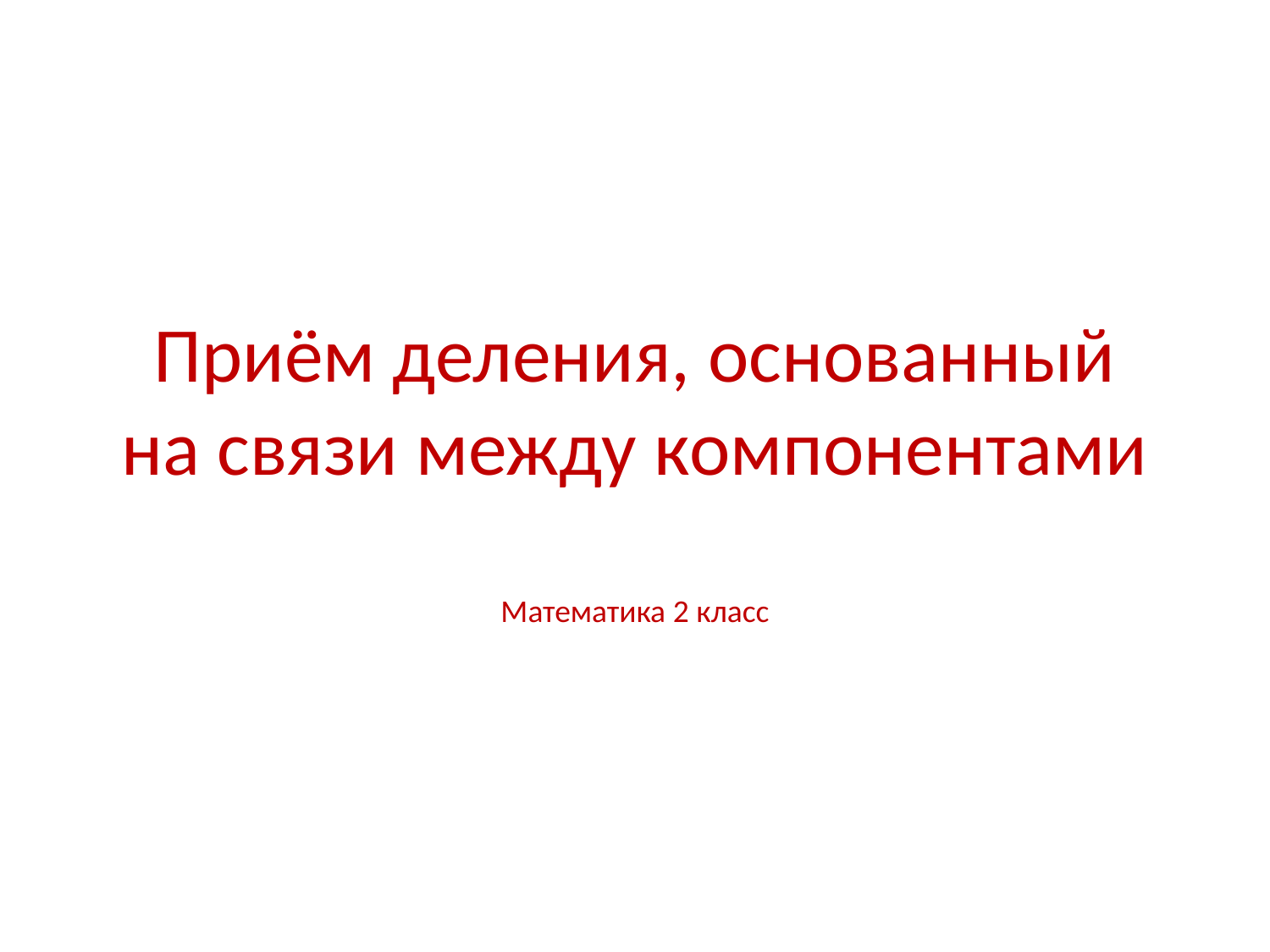

# Приём деления, основанный на связи между компонентами

Математика 2 класс